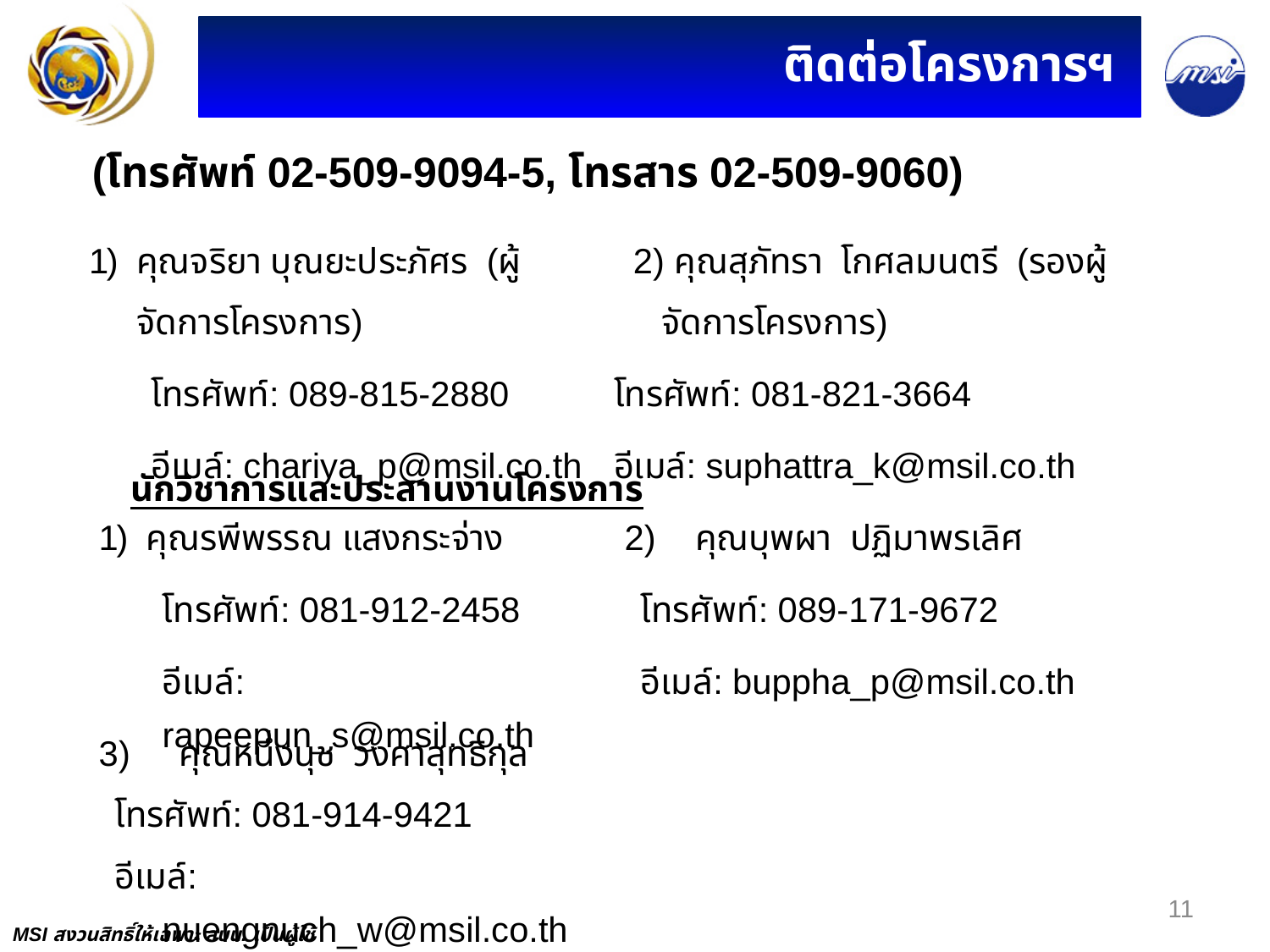

# ติดต่อโครงการฯ
(โทรศัพท์ 02-509-9094-5, โทรสาร 02-509-9060)
| คุณจริยา บุณยะประภัศร (ผู้จัดการโครงการ) โทรศัพท์: 089-815-2880 อีเมล์: chariya\_p@msil.co.th | 2) คุณสุภัทรา โกศลมนตรี (รองผู้จัดการโครงการ) โทรศัพท์: 081-821-3664 อีเมล์: suphattra\_k@msil.co.th |
| --- | --- |
| นักวิชาการและประสานงานโครงการ |  |
| --- | --- |
| คุณรพีพรรณ แสงกระจ่าง โทรศัพท์: 081-912-2458 อีเมล์: rapeepun\_s@msil.co.th | 2) คุณบุพผา ปฏิมาพรเลิศ โทรศัพท์: 089-171-9672 อีเมล์: buppha\_p@msil.co.th |
| 3) คุณหนึ่งนุช วงศาสุทธิกุล โทรศัพท์: 081-914-9421 อีเมล์: nuengnuch\_w@msil.co.th |  |
11